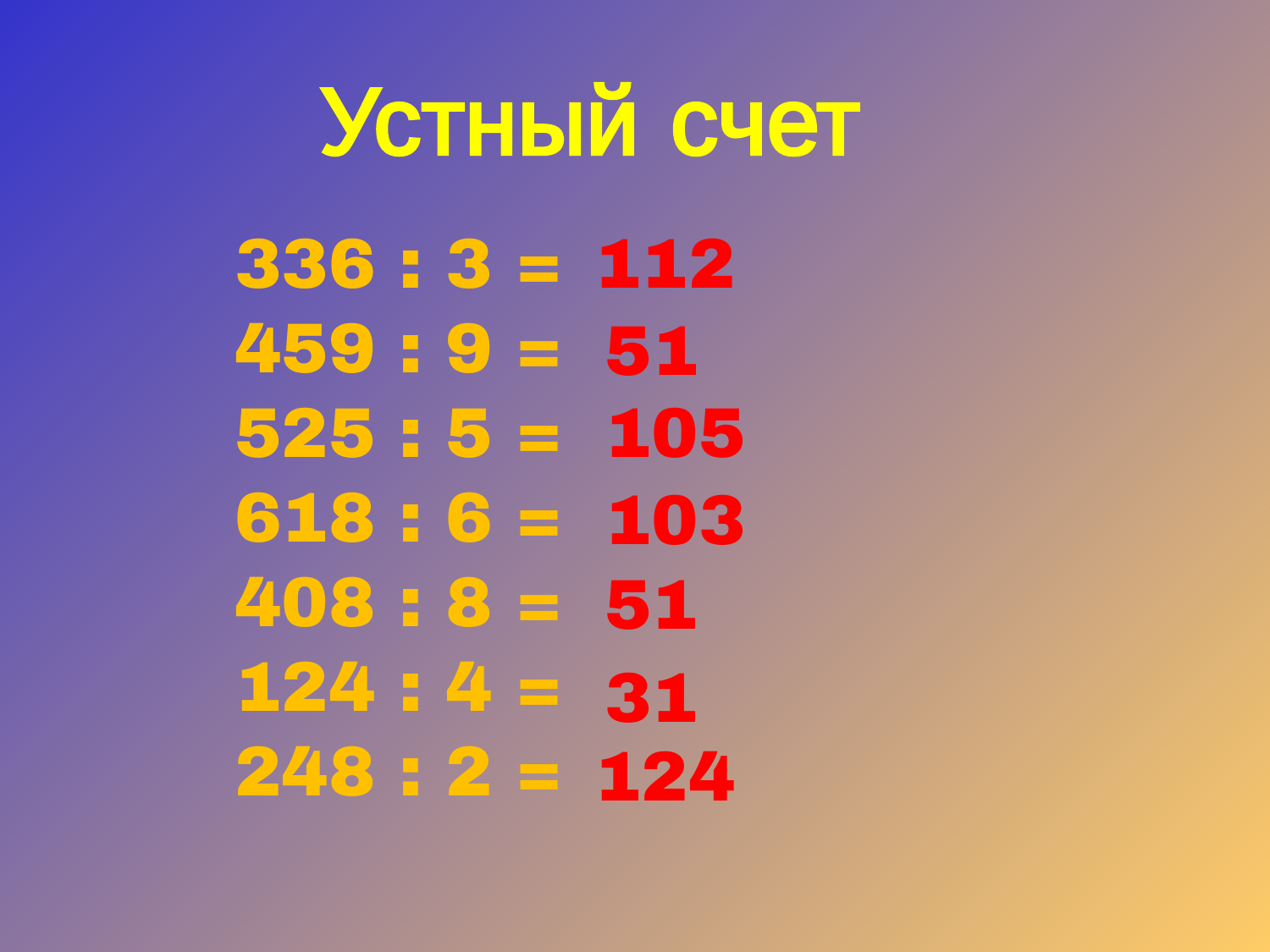

Устный счет
336 : 3 =
459 : 9 =
525 : 5 =
618 : 6 =
408 : 8 =
124 : 4 =
248 : 2 =
112
51
105
103
51
31
124